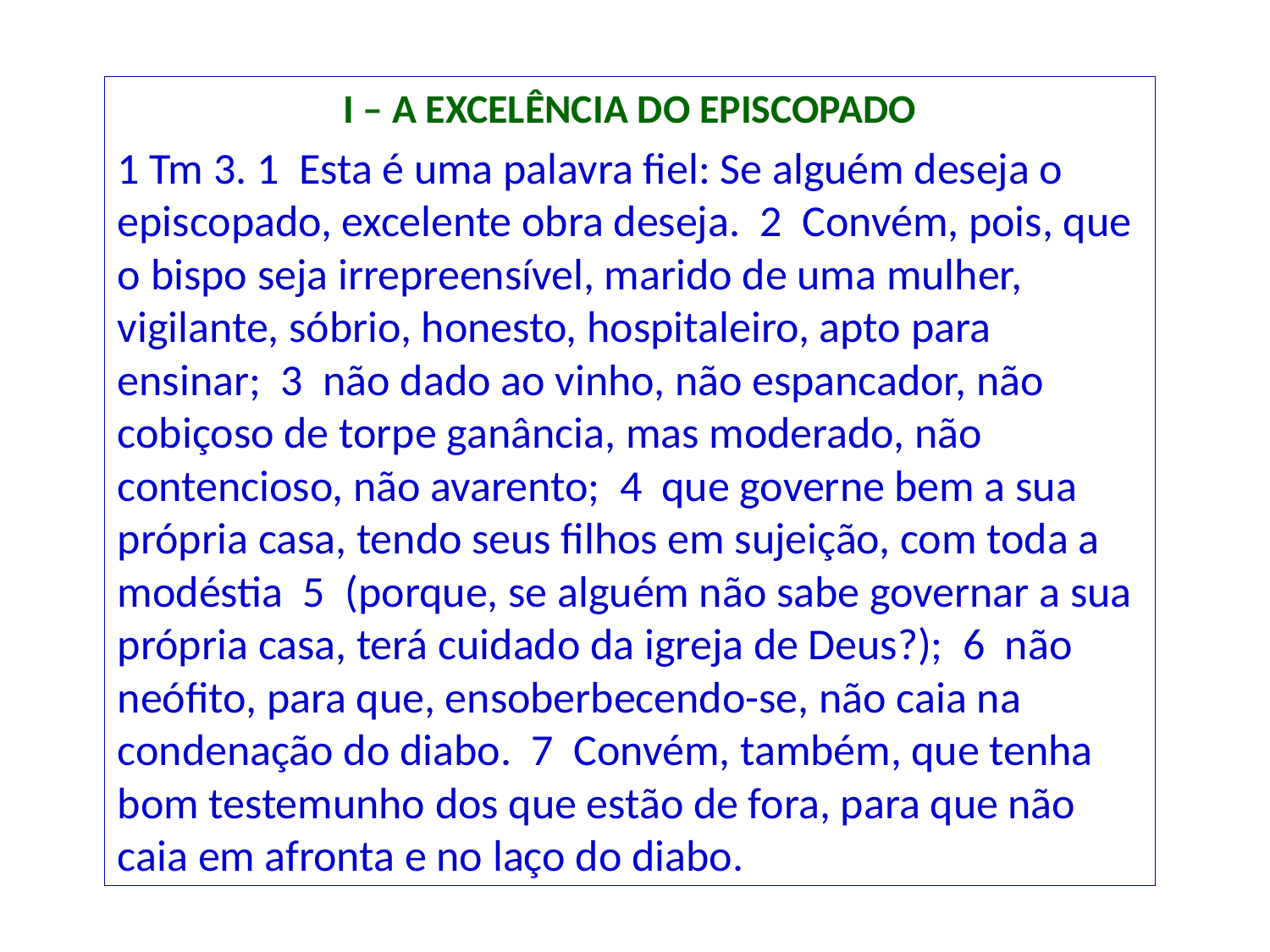

I – A EXCELÊNCIA DO EPISCOPADO
1 Tm 3. 1  Esta é uma palavra fiel: Se alguém deseja o episcopado, excelente obra deseja.  2  Convém, pois, que o bispo seja irrepreensível, marido de uma mulher, vigilante, sóbrio, honesto, hospitaleiro, apto para ensinar;  3  não dado ao vinho, não espancador, não cobiçoso de torpe ganância, mas moderado, não contencioso, não avarento;  4  que governe bem a sua própria casa, tendo seus filhos em sujeição, com toda a modéstia  5  (porque, se alguém não sabe governar a sua própria casa, terá cuidado da igreja de Deus?);  6  não neófito, para que, ensoberbecendo-se, não caia na condenação do diabo.  7  Convém, também, que tenha bom testemunho dos que estão de fora, para que não caia em afronta e no laço do diabo.